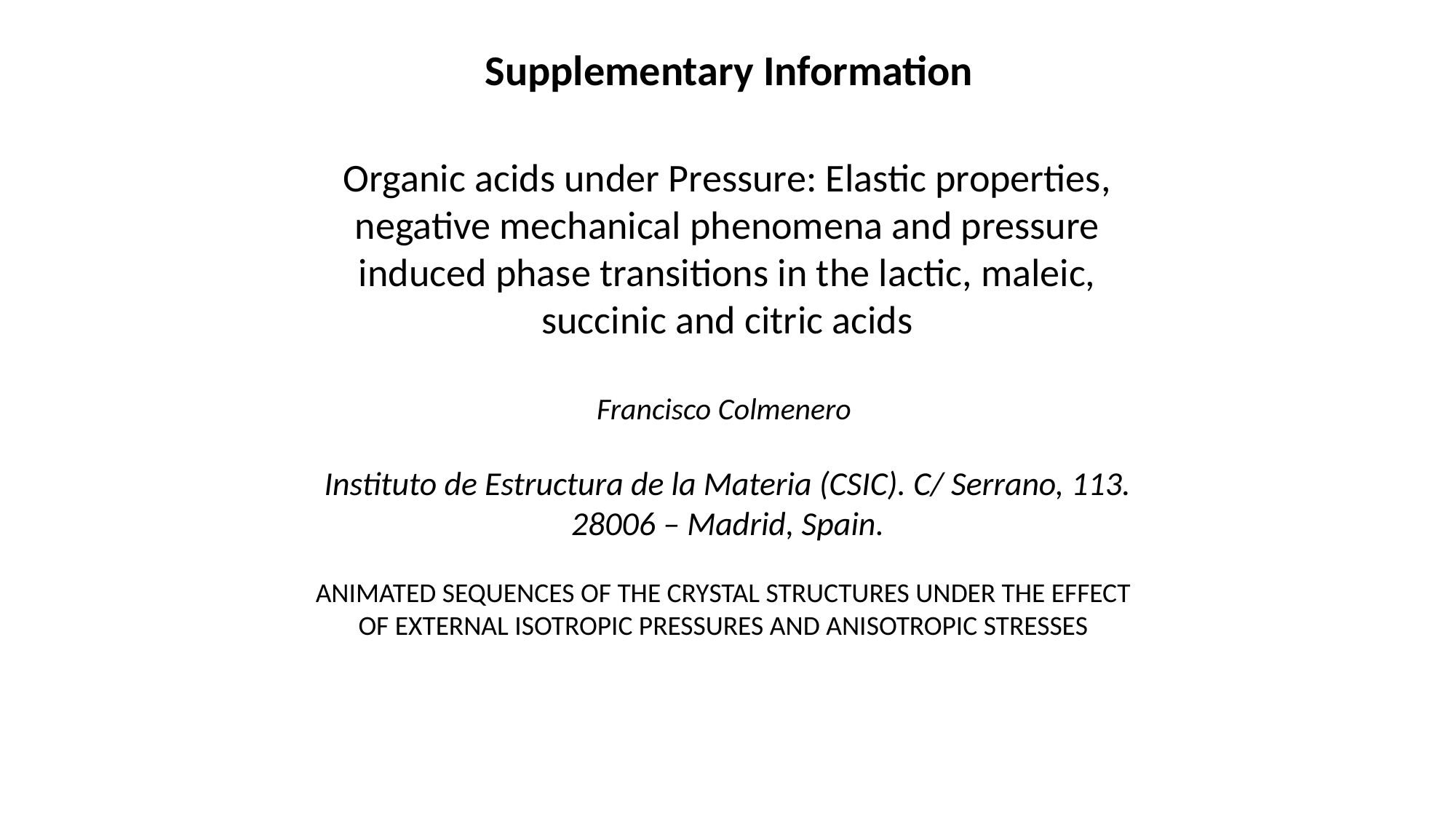

Supplementary Information
Organic acids under Pressure: Elastic properties, negative mechanical phenomena and pressure induced phase transitions in the lactic, maleic, succinic and citric acids

Francisco Colmenero

Instituto de Estructura de la Materia (CSIC). C/ Serrano, 113. 28006 – Madrid, Spain.
ANIMATED SEQUENCES OF THE CRYSTAL STRUCTURES UNDER THE EFFECT OF EXTERNAL ISOTROPIC PRESSURES AND ANISOTROPIC STRESSES